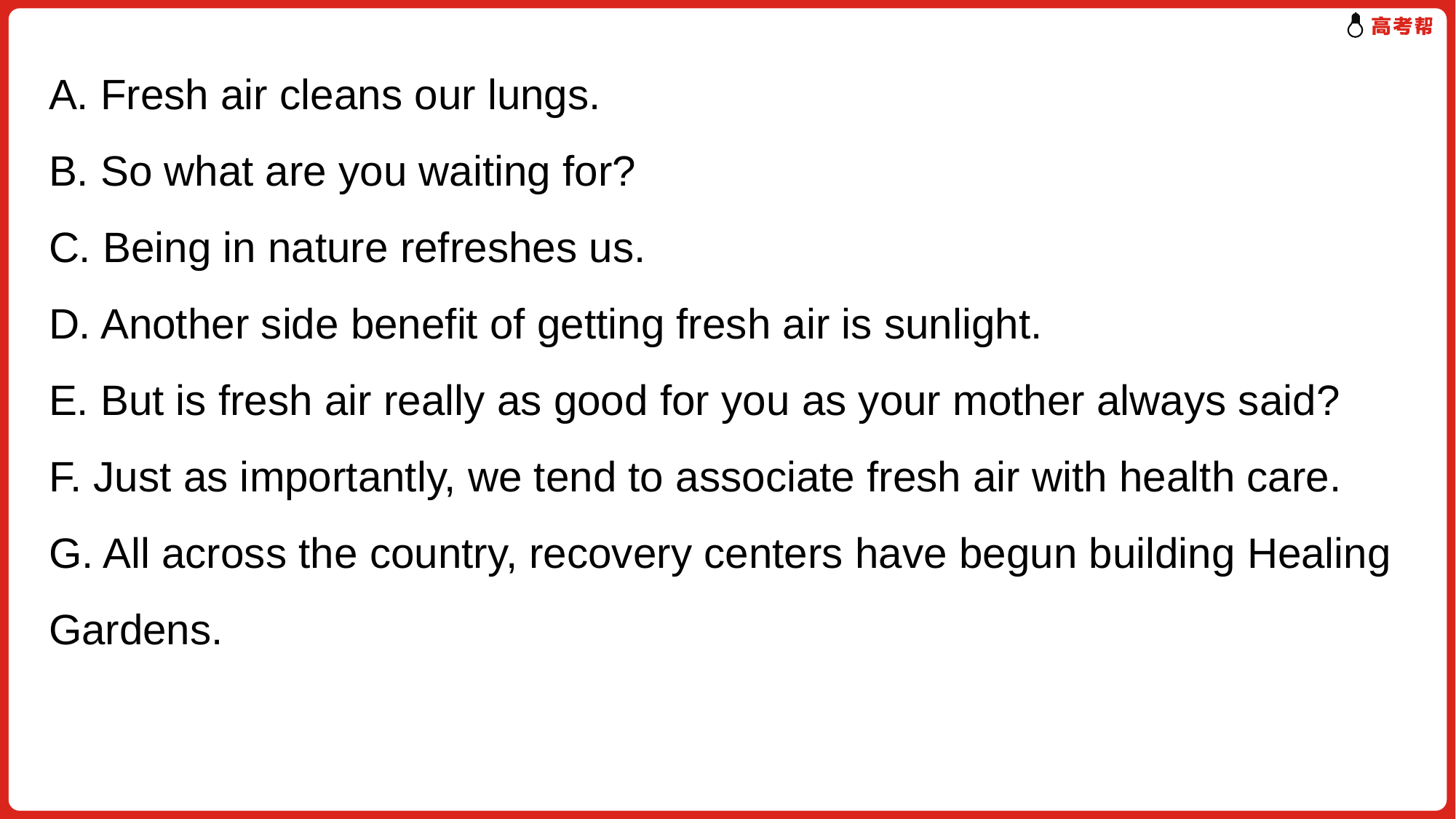

A. Fresh air cleans our lungs.
B. So what are you waiting for?
C. Being in nature refreshes us.
D. Another side benefit of getting fresh air is sunlight.
E. But is fresh air really as good for you as your mother always said?
F. Just as importantly, we tend to associate fresh air with health care.
G. All across the country, recovery centers have begun building Healing Gardens.